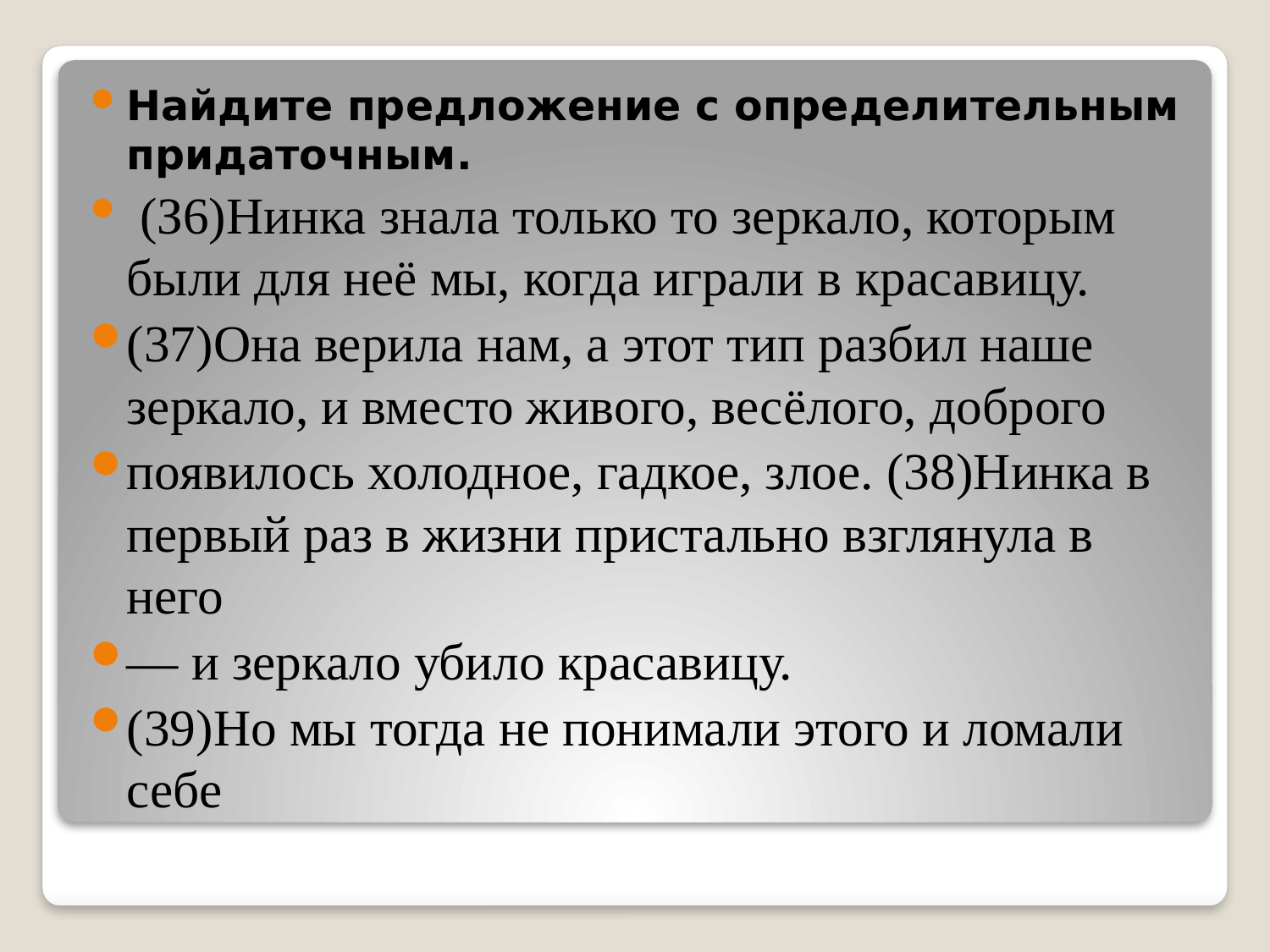

Найдите предложение с определительным придаточным.
 (З6)Нинка знала только то зеркало, которым были для неё мы, когда играли в красавицу.
(37)Она верила нам, а этот тип разбил наше зеркало, и вместо живого, весёлого, доброго
появилось холодное, гадкое, злое. (38)Нинка в первый раз в жизни пристально взглянула в него
— и зеркало убило красавицу.
(39)Но мы тогда не понимали этого и ломали себе